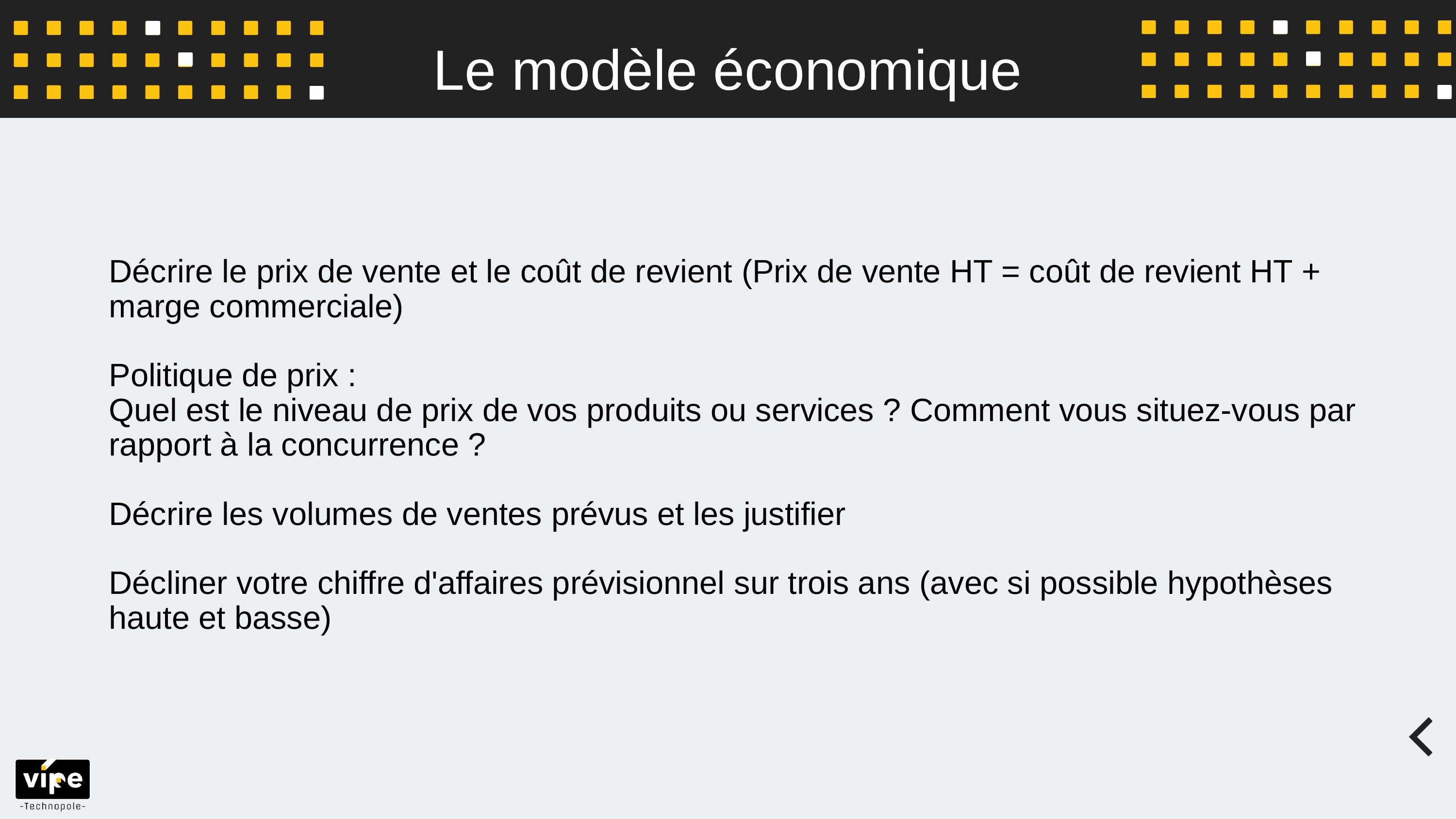

Le modèle économique
Décrire le prix de vente et le coût de revient (Prix de vente HT = coût de revient HT + marge commerciale)​
​
Politique de prix :​
Quel est le niveau de prix de vos produits ou services ? Comment vous situez-vous par rapport à la concurrence ?​
​
Décrire les volumes de ventes prévus et les justifier​
​
Décliner votre chiffre d'affaires prévisionnel sur trois ans (avec si possible hypothèses haute et basse)​